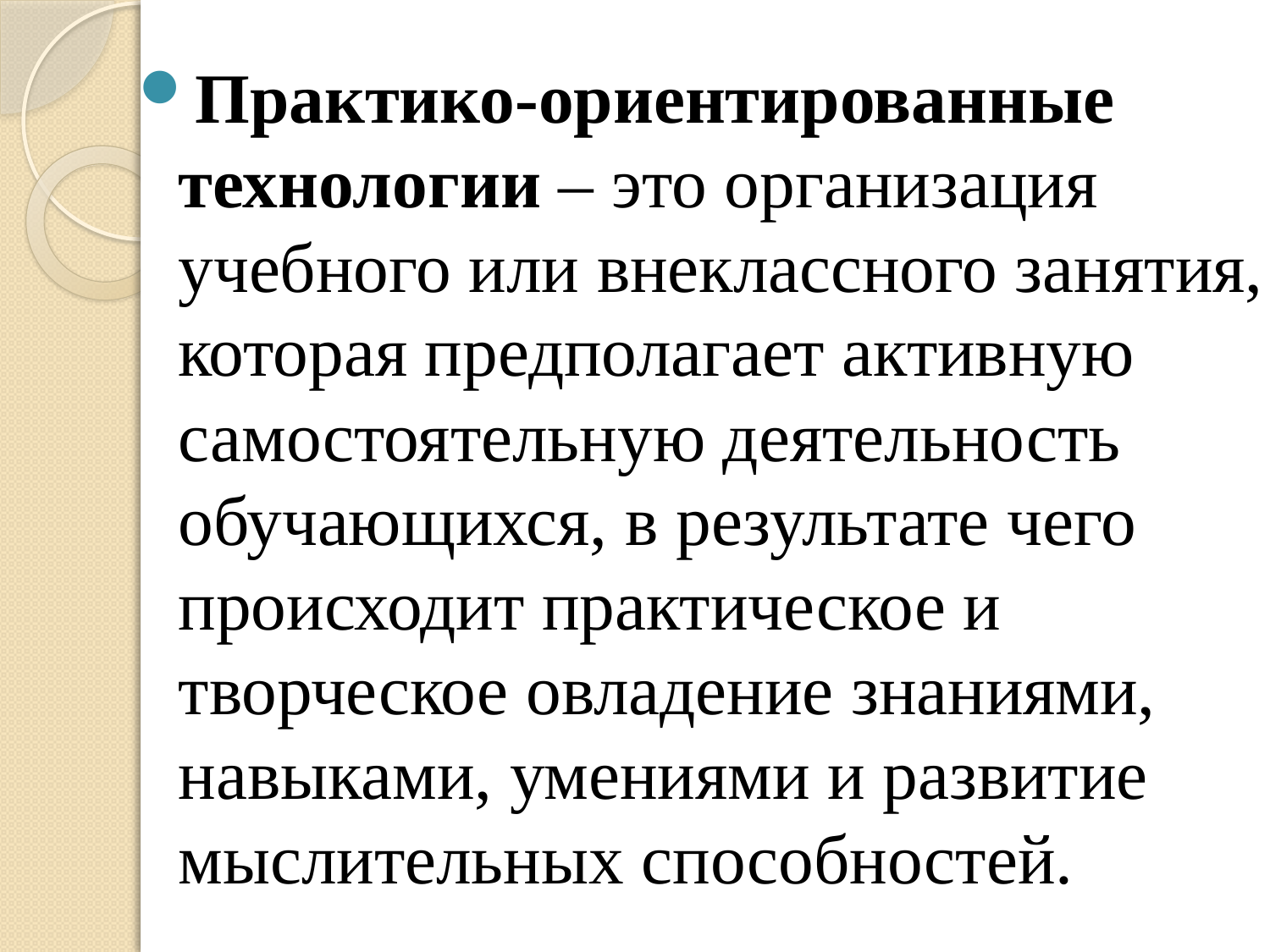

#
Практико-ориентированные технологии – это организация учебного или внеклассного занятия, которая предполагает активную самостоятельную деятельность обучающихся, в результате чего происходит практическое и творческое овладение знаниями, навыками, умениями и развитие мыслительных способностей.